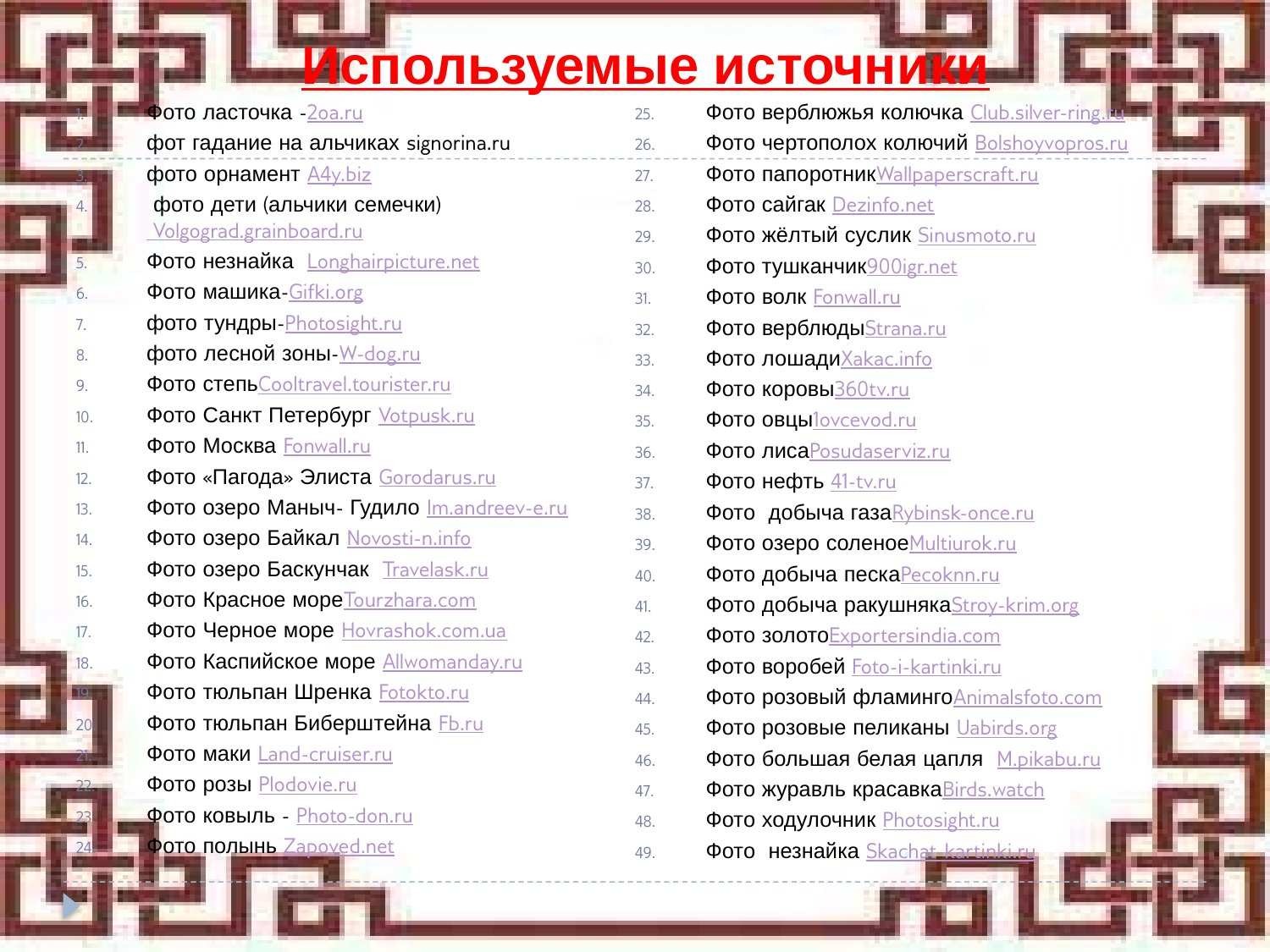

# Используемые источники
Фото ласточка -2oa.ru
фот гадание на альчиках signorina.ru
фото орнамент A4y.biz
 фото дети (альчики семечки) Volgograd.grainboard.ru
Фото незнайка  Longhairpicture.net
Фото машика-Gifki.org
фото тундры-Photosight.ru
фото лесной зоны-W-dog.ru
Фото степьCooltravel.tourister.ru
Фото Санкт Петербург Votpusk.ru
Фото Москва Fonwall.ru
Фото «Пагода» Элиста Gorodarus.ru
Фото озеро Маныч- Гудило Im.andreev-e.ru
Фото озеро Байкал Novosti-n.info
Фото озеро Баскунчак  Travelask.ru
Фото Красное мореTourzhara.com
Фото Черное море Hovrashok.com.ua
Фото Каспийское море Allwomanday.ru
Фото тюльпан Шренка Fotokto.ru
Фото тюльпан Биберштейна Fb.ru
Фото маки Land-cruiser.ru
Фото розы Plodovie.ru
Фото ковыль - Photo-don.ru
Фото полынь Zapoved.net
Фото верблюжья колючка Club.silver-ring.ru
Фото чертополох колючий Bolshoyvopros.ru
Фото папоротникWallpaperscraft.ru
Фото сайгак Dezinfo.net
Фото жёлтый суслик Sinusmoto.ru
Фото тушканчик900igr.net
Фото волк Fonwall.ru
Фото верблюдыStrana.ru
Фото лошадиXakac.info
Фото коровы360tv.ru
Фото овцы1ovcevod.ru
Фото лисаPosudaserviz.ru
Фото нефть 41-tv.ru
Фото  добыча газаRybinsk-once.ru
Фото озеро соленоеMultiurok.ru
Фото добыча пескаPecoknn.ru
Фото добыча ракушнякаStroy-krim.org
Фото золотоExportersindia.com
Фото воробей Foto-i-kartinki.ru
Фото розовый фламингоAnimalsfoto.com
Фото розовые пеликаны Uabirds.org
Фото большая белая цапля  M.pikabu.ru
Фото журавль красавкаBirds.watch
Фото ходулочник Photosight.ru
Фото  незнайка Skachat-kartinki.ru